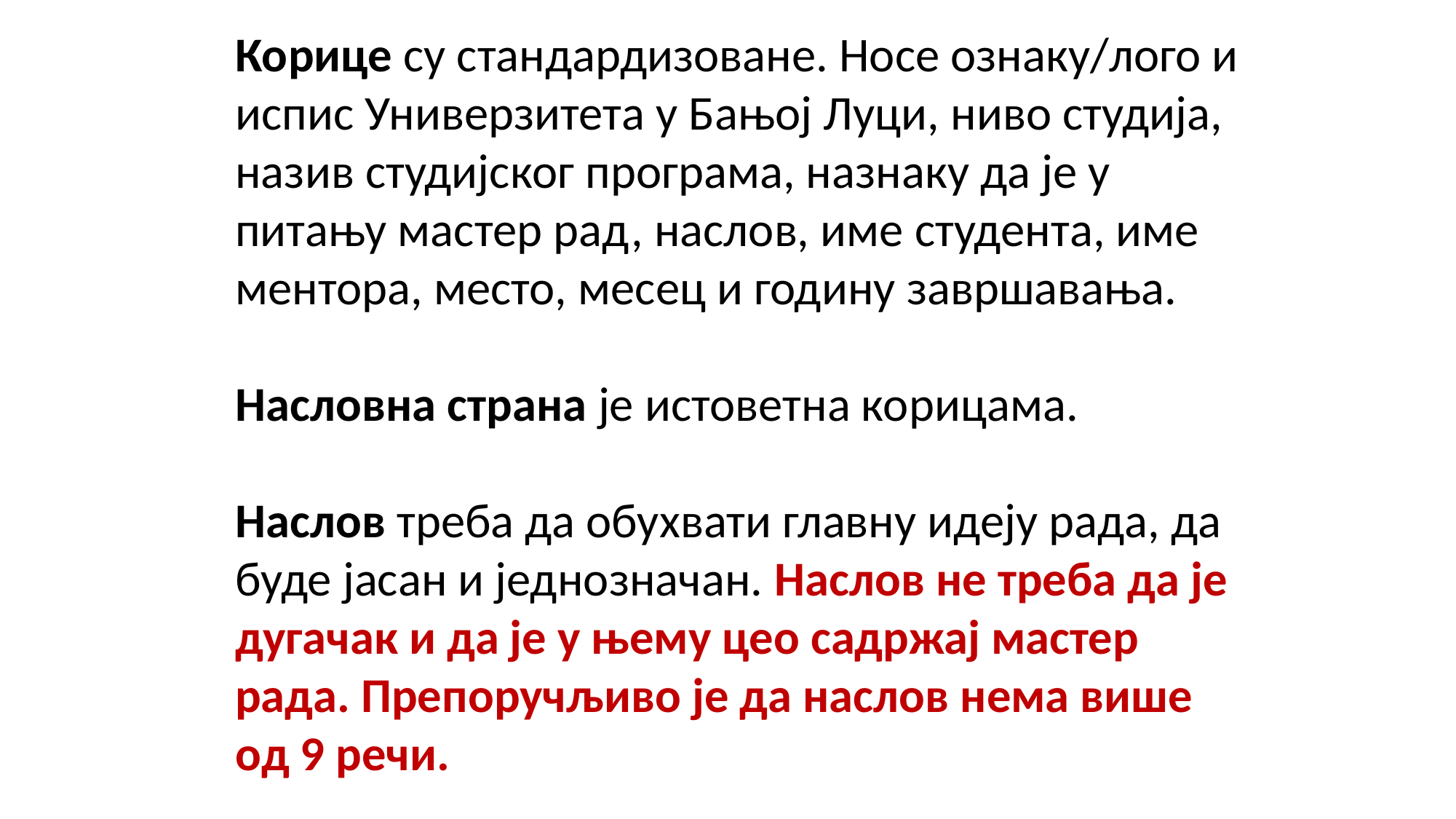

Корице су стандардизоване. Носе ознаку/лого и испис Универзитета у Бањој Луци, ниво студија, назив студијског програма, назнаку да је у питању мастер рад, наслов, име студента, име ментора, место, месец и годину завршавања.

Насловна страна је истоветна корицама.

Наслов треба да обухвати главну идеју рада, да буде јасан и једнозначан. Наслов не треба да је дугачак и да је у њему цео садржај мастер рада. Препоручљиво је да наслов нема више од 9 речи.